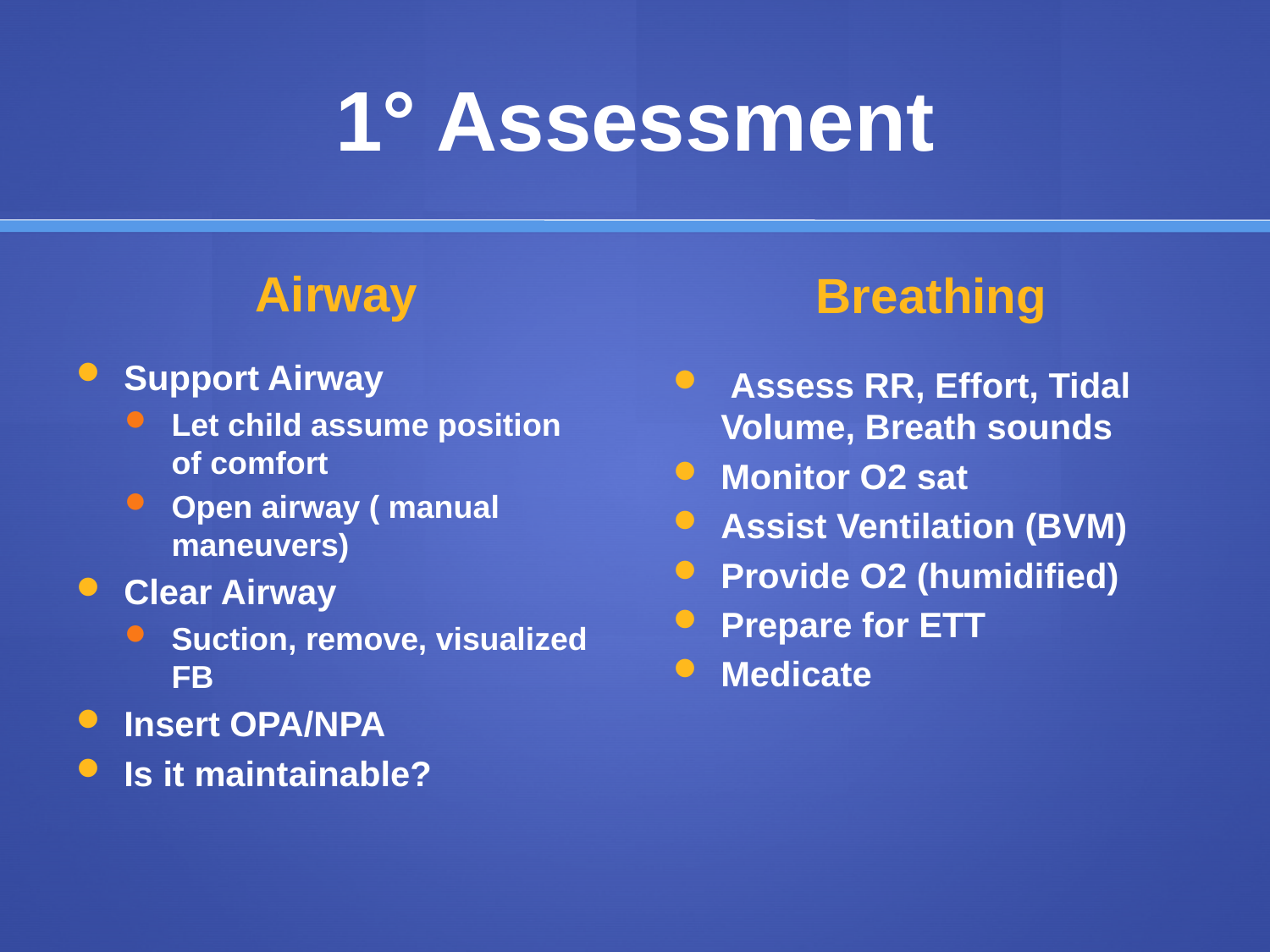

# 1° Assessment
Airway
Breathing

 Assess RR, Effort, Tidal Volume, Breath sounds
Monitor O2 sat
Assist Ventilation (BVM)
Provide O2 (humidified)
Prepare for ETT
Medicate

Support Airway
Let child assume position of comfort
Open airway ( manual maneuvers)
Clear Airway
Suction, remove, visualized FB
Insert OPA/NPA
Is it maintainable?